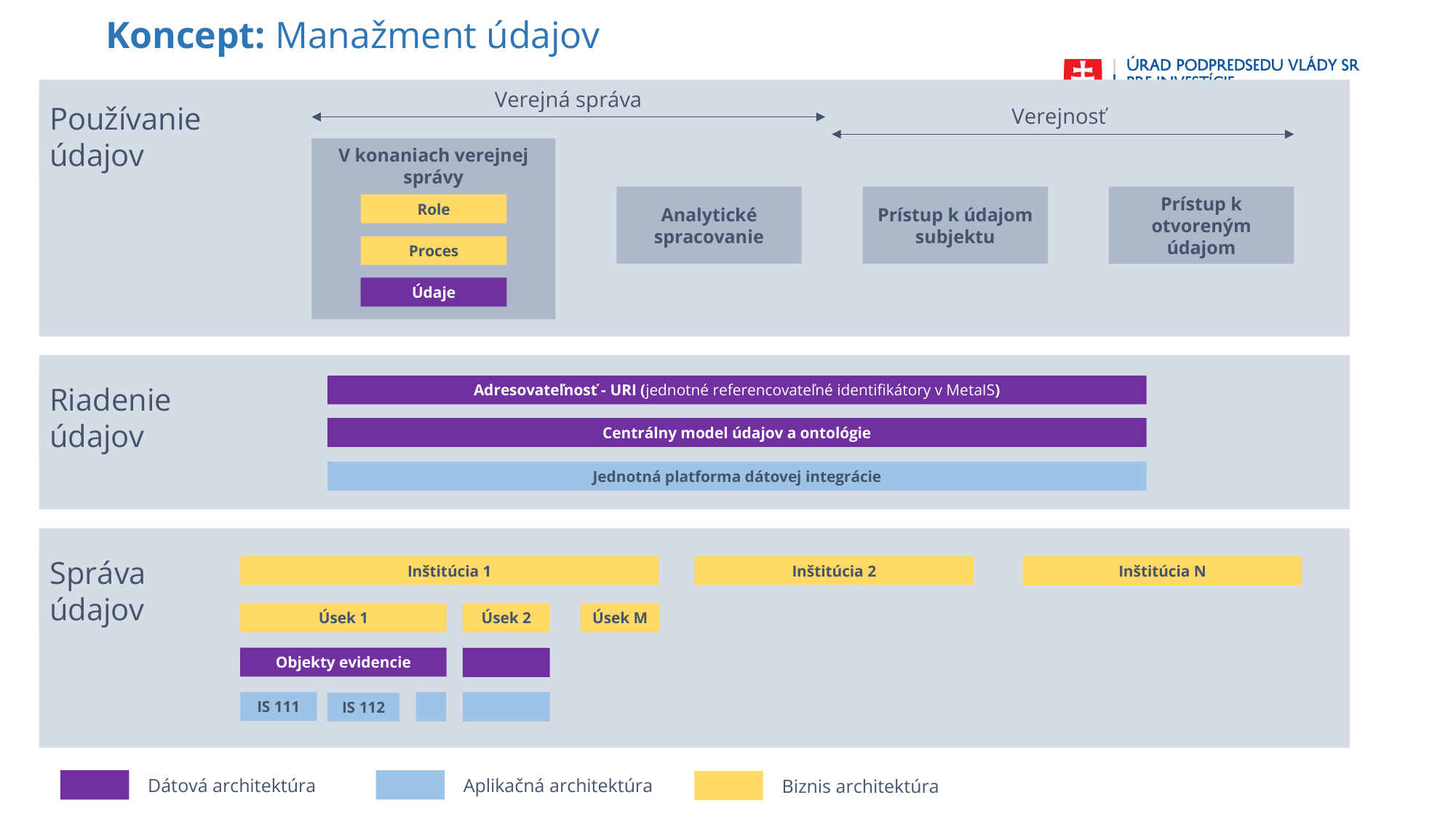

# Koncept: Manažment údajov

Používanie údajov
Verejná správa
Verejnosť
V konaniach verejnej správy

Prístup k údajom subjektu
Analytické spracovanie
Prístup k otvoreným údajom
Role
Proces
Údaje

Riadenie údajov
Adresovateľnosť - URI (jednotné referencovateľné identifikátory v MetaIS)
Centrálny model údajov a ontológie
Jednotná platforma dátovej integrácie

Správa údajov
Inštitúcia 2
Inštitúcia 1
Inštitúcia N
Úsek 2
Úsek M
Úsek 1
Objekty evidencie

IS 111
IS 112
Dátová architektúra
Aplikačná architektúra
Biznis architektúra